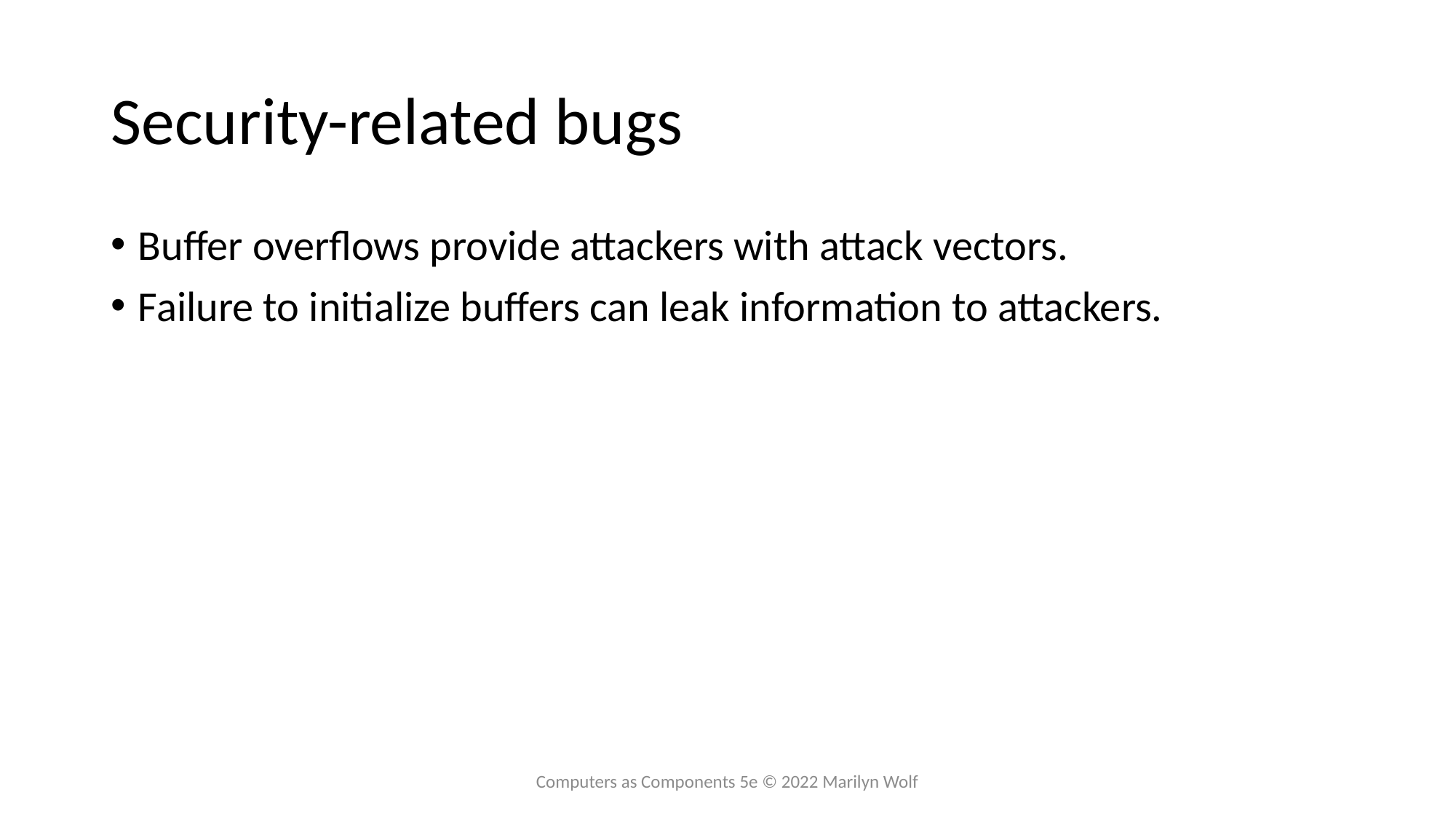

# Security-related bugs
Buffer overflows provide attackers with attack vectors.
Failure to initialize buffers can leak information to attackers.
Computers as Components 5e © 2022 Marilyn Wolf